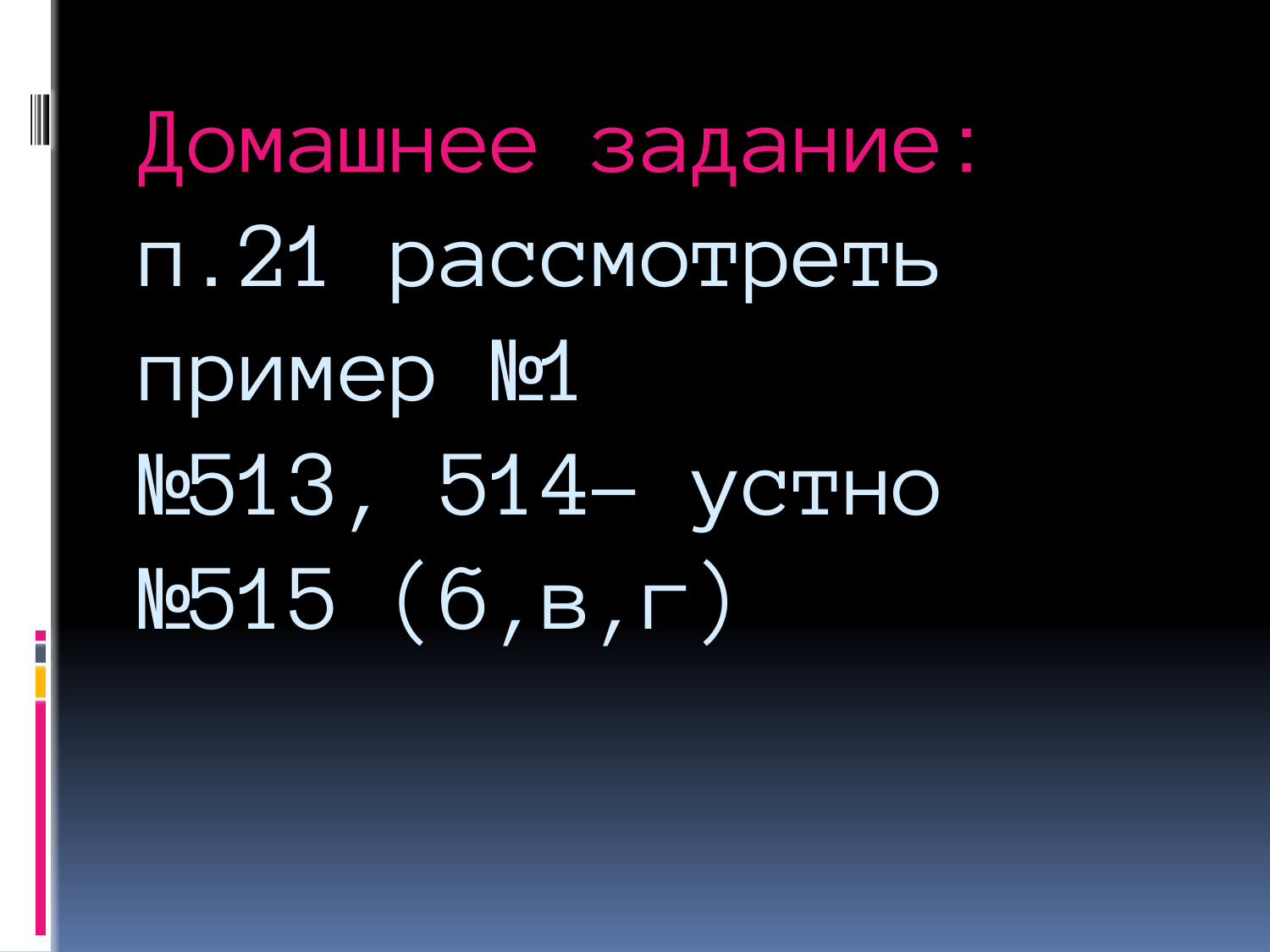

# Домашнее задание: п.21 рассмотреть пример №1 №513, 514- устно №515 (б,в,г)